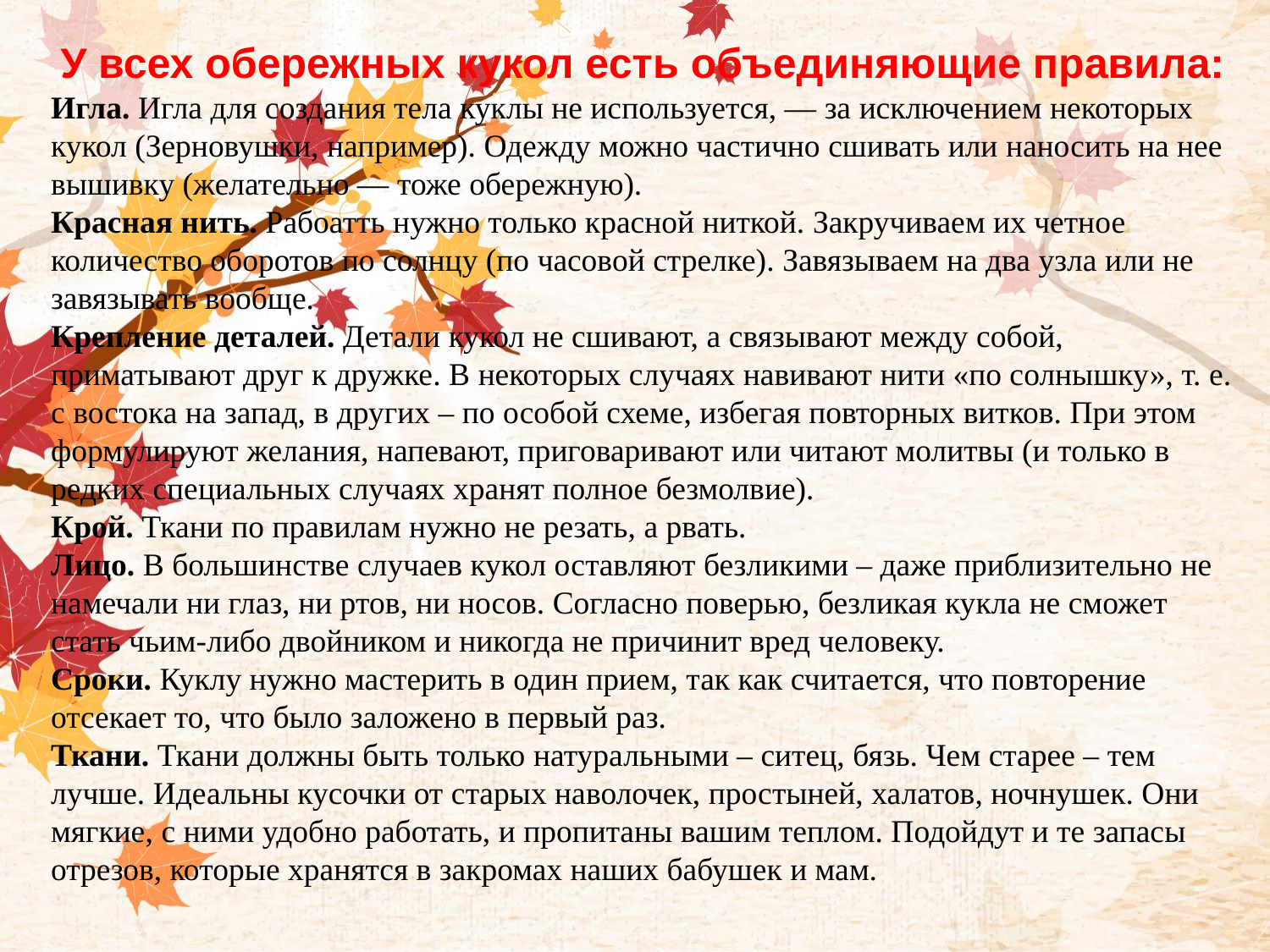

У всех обережных кукол есть объединяющие правила:
Игла. Игла для создания тела куклы не используется, — за исключением некоторых кукол (Зерновушки, например). Одежду можно частично сшивать или наносить на нее вышивку (желательно — тоже обережную).
Красная нить. Рабоатть нужно только красной ниткой. Закручиваем их четное количество оборотов по солнцу (по часовой стрелке). Завязываем на два узла или не завязывать вообще.
Крепление деталей. Детали кукол не сшивают, а связывают между собой, приматывают друг к дружке. В некоторых случаях навивают нити «по солнышку», т. е. с востока на запад, в других – по особой схеме, избегая повторных витков. При этом формулируют желания, напевают, приговаривают или читают молитвы (и только в редких специальных случаях хранят полное безмолвие).
Крой. Ткани по правилам нужно не резать, а рвать.
Лицо. В большинстве случаев кукол оставляют безликими – даже приблизительно не намечали ни глаз, ни ртов, ни носов. Согласно поверью, безликая кукла не сможет стать чьим-либо двойником и никогда не причинит вред человеку.
Сроки. Куклу нужно мастерить в один прием, так как считается, что повторение отсекает то, что было заложено в первый раз.
Ткани. Ткани должны быть только натуральными – ситец, бязь. Чем старее – тем лучше. Идеальны кусочки от старых наволочек, простыней, халатов, ночнушек. Они мягкие, с ними удобно работать, и пропитаны вашим теплом. Подойдут и те запасы отрезов, которые хранятся в закромах наших бабушек и мам.